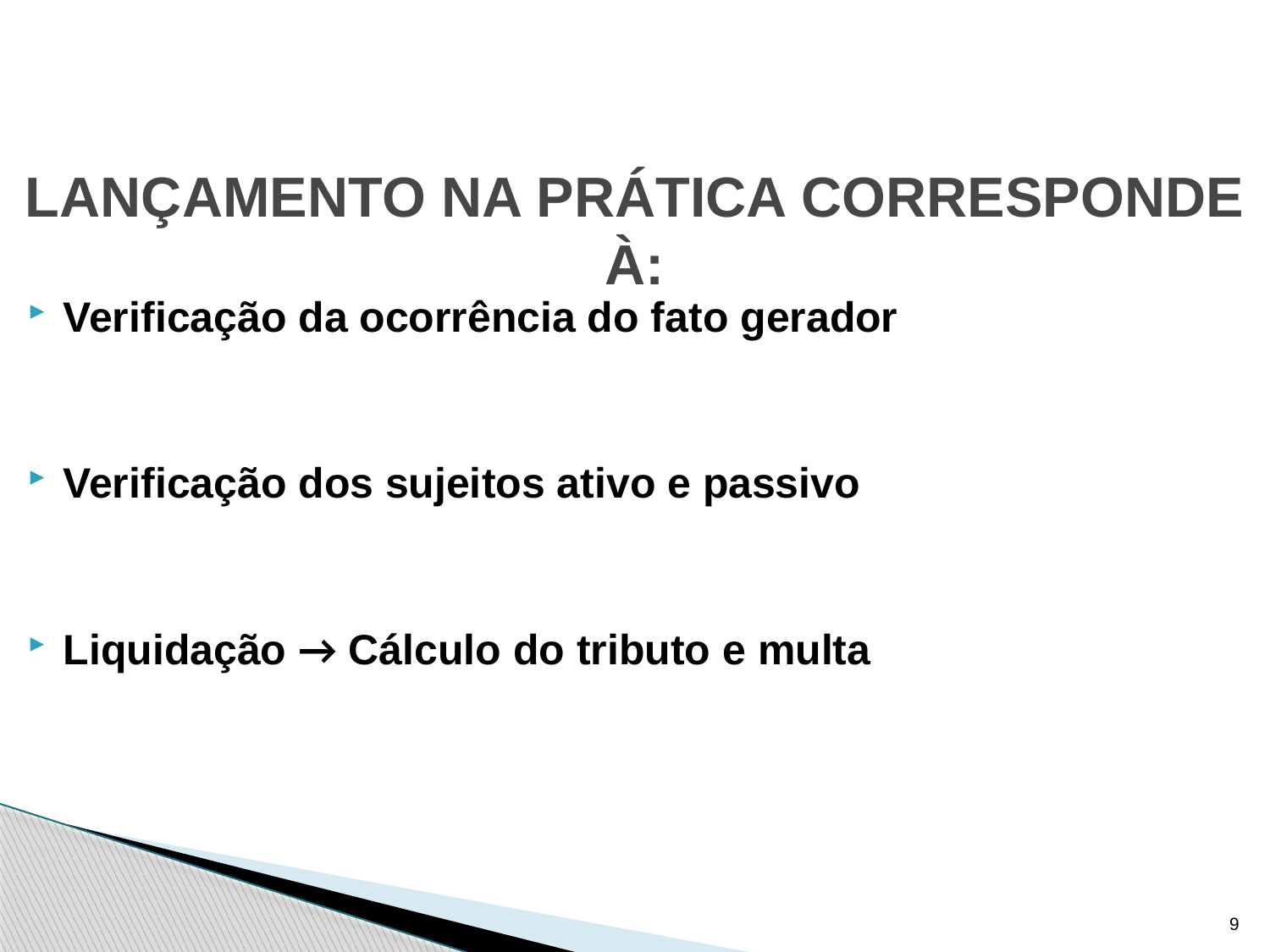

# LANÇAMENTO NA PRÁTICA CORRESPONDE À:
Verificação da ocorrência do fato gerador

Verificação dos sujeitos ativo e passivo

Liquidação → Cálculo do tributo e multa

9